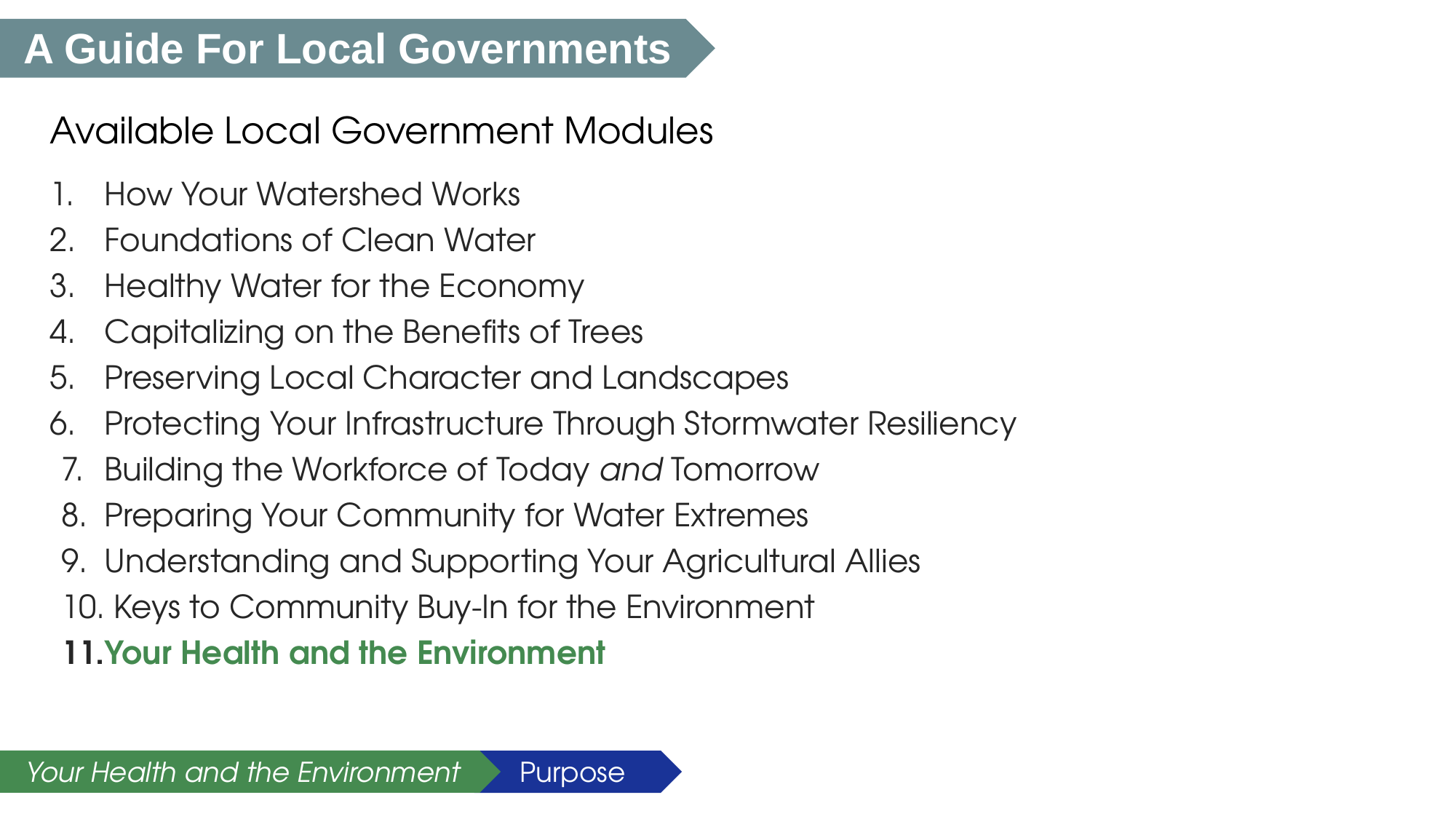

# A Guide For Local Governments

Available Local Government Modules
How Your Watershed Works
Foundations of Clean Water
Healthy Water for the Economy
Capitalizing on the Benefits of Trees
Preserving Local Character and Landscapes
Protecting Your Infrastructure Through Stormwater Resiliency
Building the Workforce of Today and Tomorrow
Preparing Your Community for Water Extremes
Understanding and Supporting Your Agricultural Allies
 Keys to Community Buy-In for the Environment
Your Health and the Environment
Your Health and the Environment

Purpose